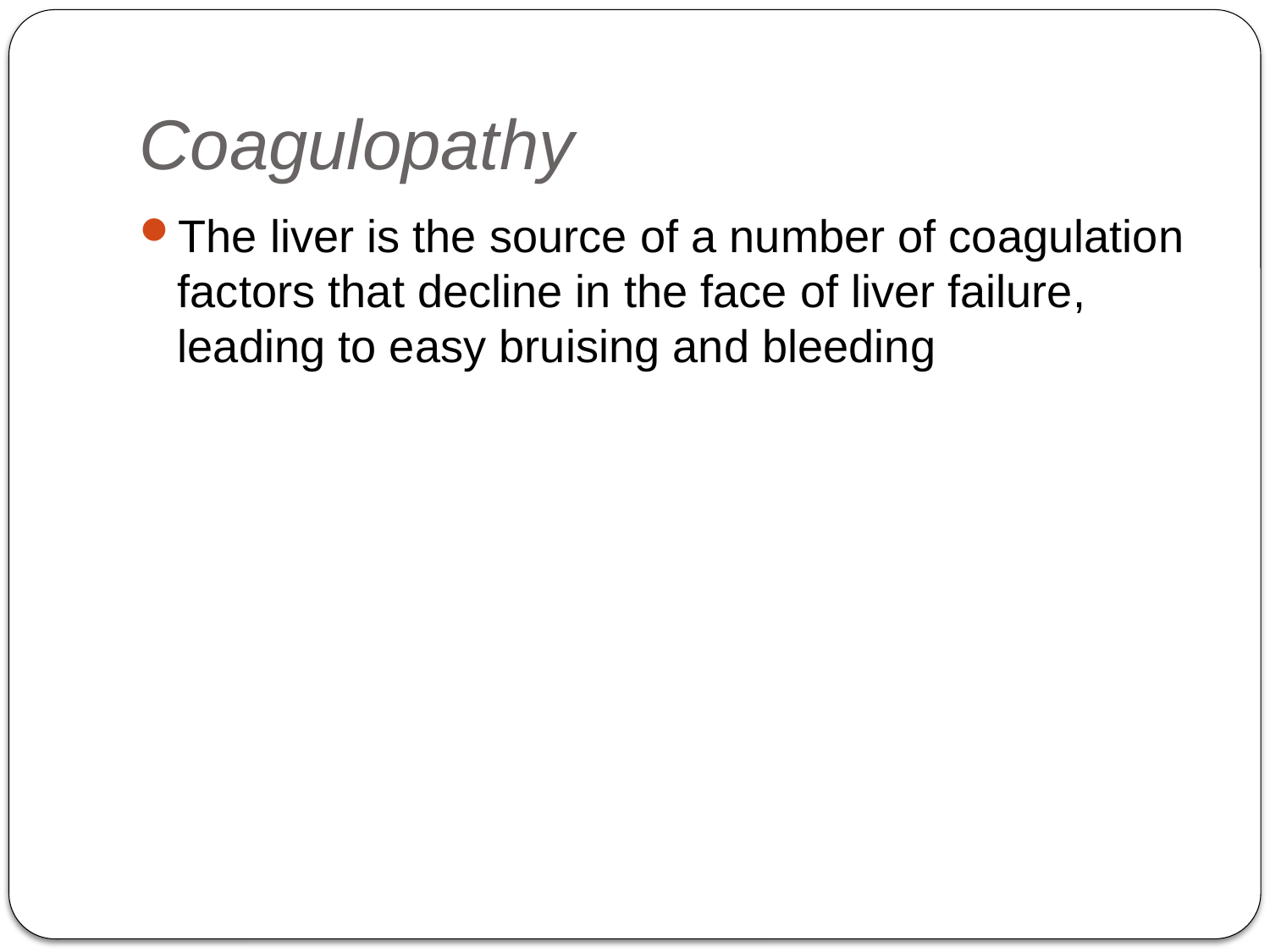

# Coagulopathy
The liver is the source of a number of coagulation factors that decline in the face of liver failure, leading to easy bruising and bleeding